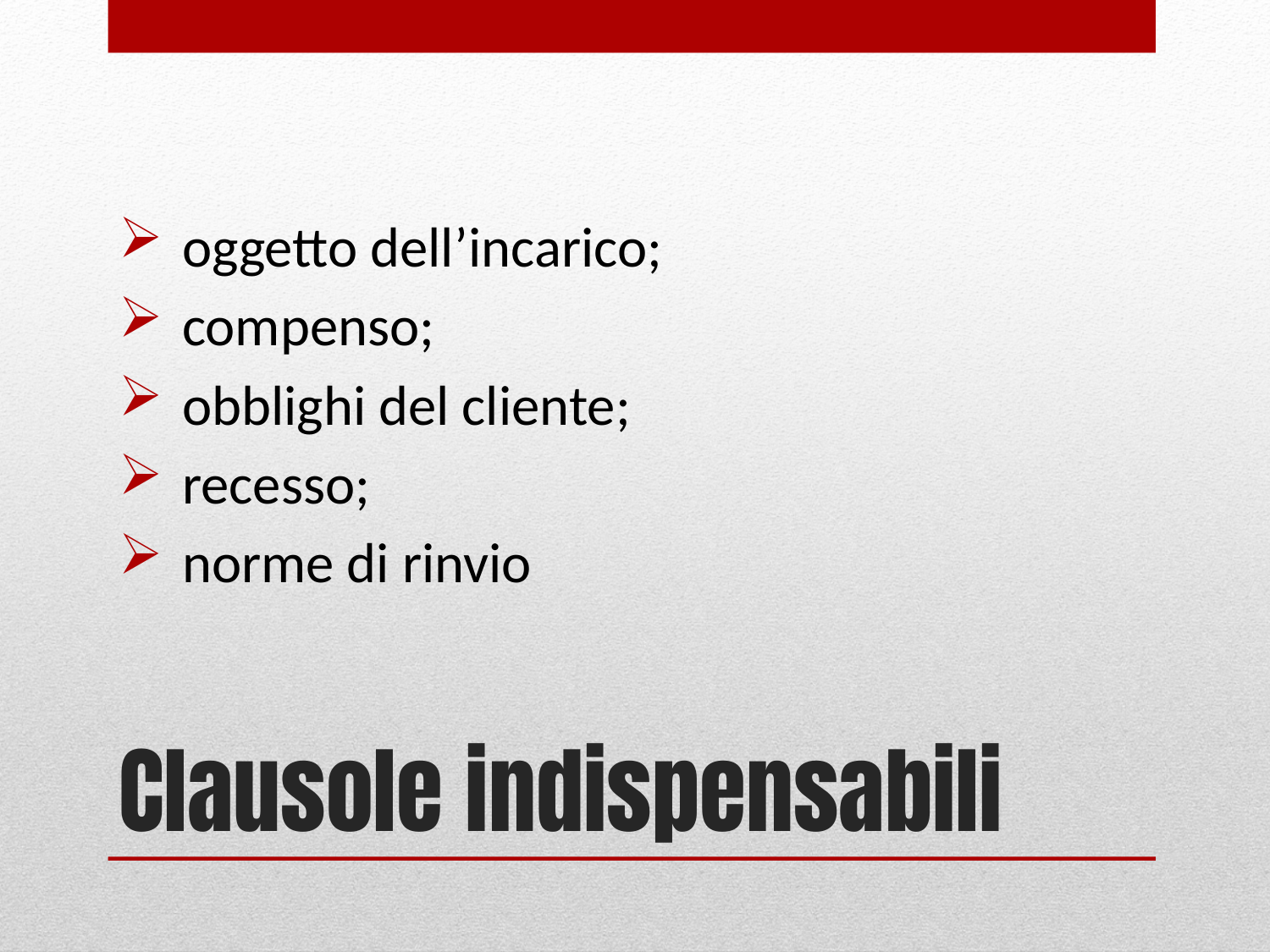

oggetto dell’incarico;
compenso;
obblighi del cliente;
recesso;
norme di rinvio
# Clausole indispensabili